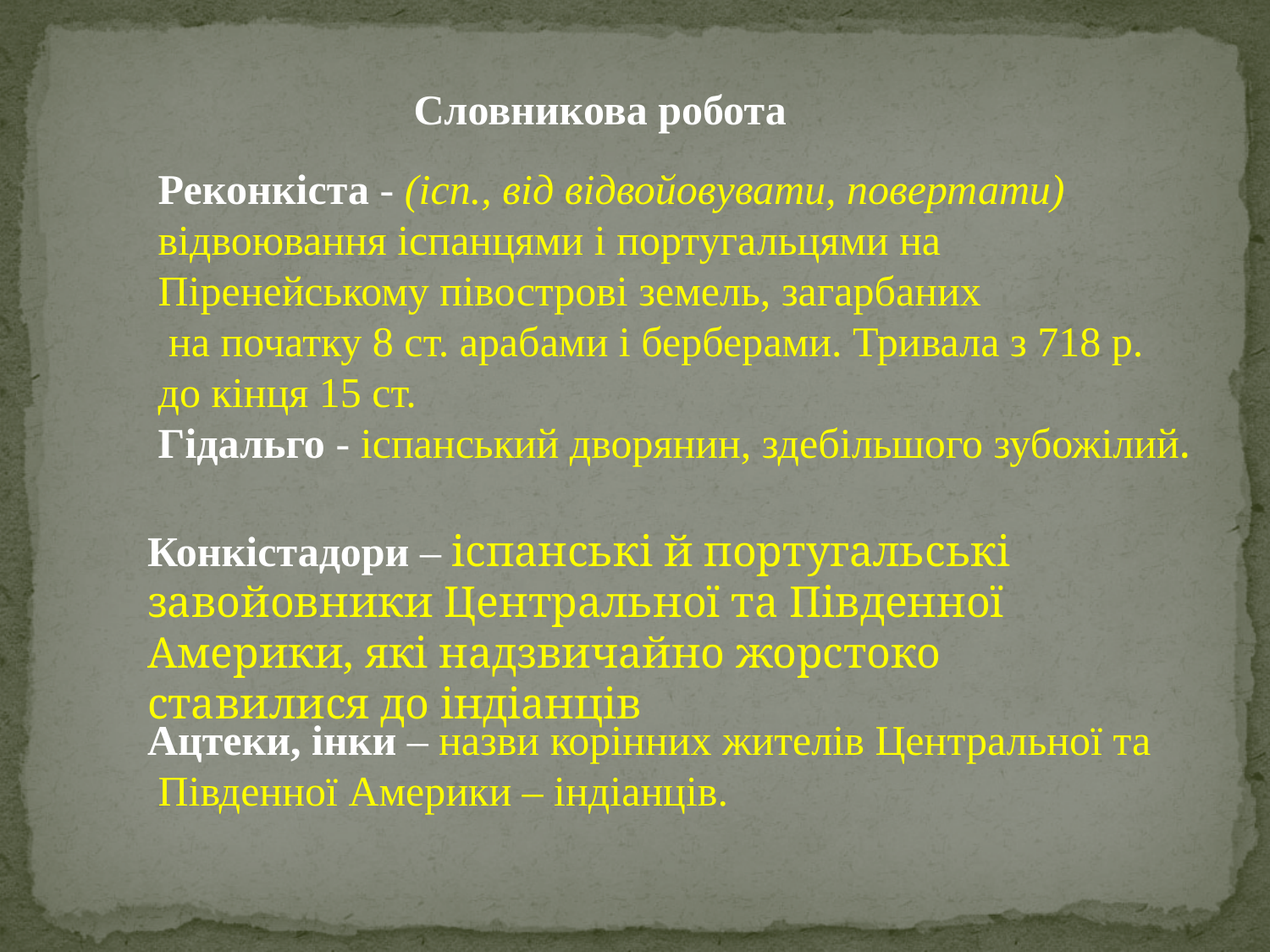

Словникова робота
Реконкіста - (ісп., від відвойовувати, повертати)
відвоювання іспанцями і португальцями на
Піренейському півострові земель, загарбаних
 на початку 8 ст. арабами і берберами. Тривала з 718 р.
до кінця 15 ст.
Гідальго - іспанський дворянин, здебільшого зубожілий.

Конкістадори – іспанські й португальські завойовники Центральної та Південної Америки, які надзвичайно жорстоко ставилися до індіанців

Ацтеки, інки – назви корінних жителів Центральної та
 Південної Америки – індіанців.